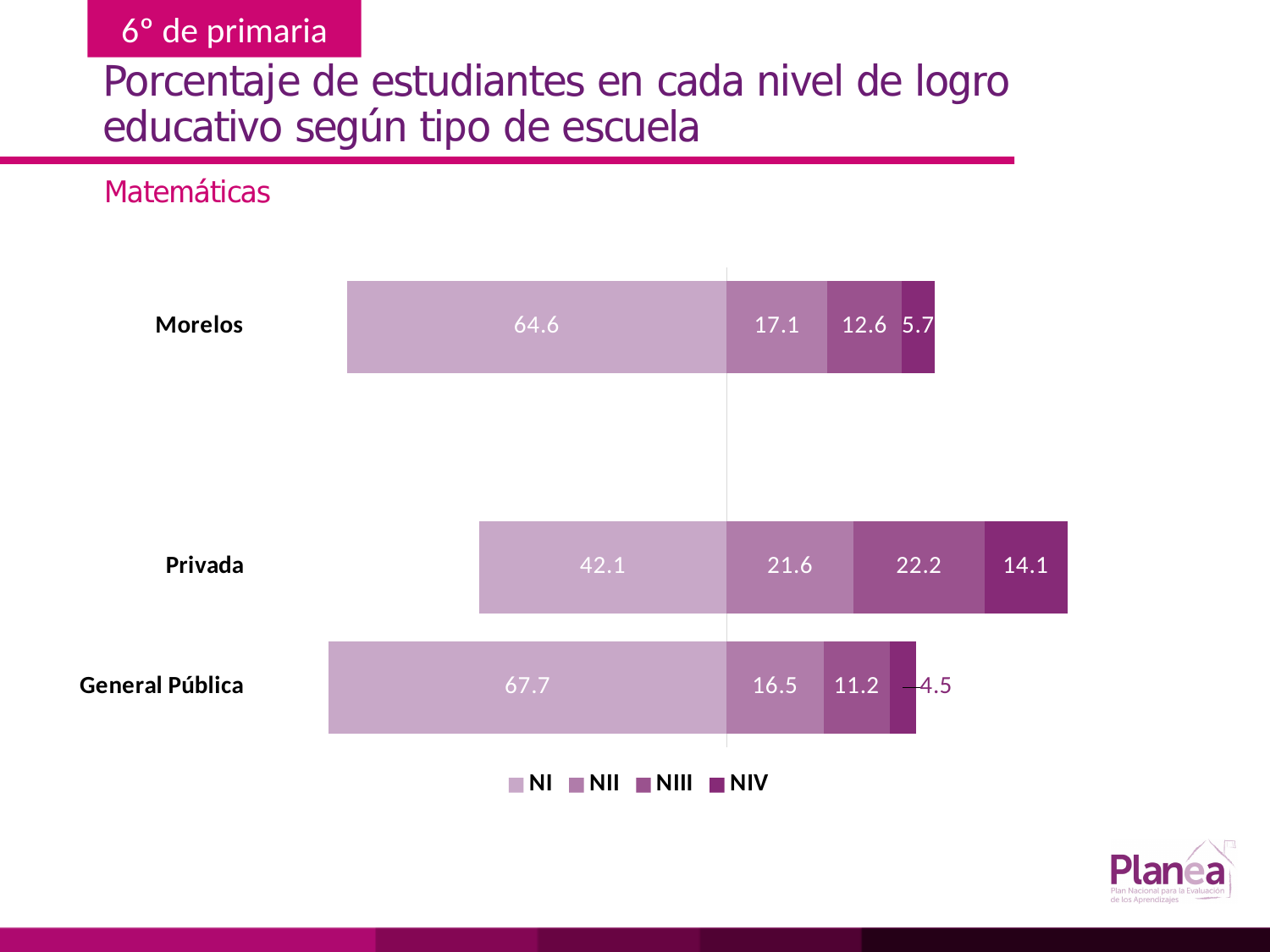

# Porcentaje de estudiantes en cada nivel de logro educativo según tipo de escuela

Matemáticas

### Chart

| Category |  |  |  |  |
|---|---|---|---|---|
| General Pública | -67.7 | 16.5 | 11.2 | 4.5 |
| Privada | -42.1 | 21.6 | 22.2 | 14.1 |
|  | None | None | None | None |
| Morelos | -64.6 | 17.1 | 12.6 | 5.7 |